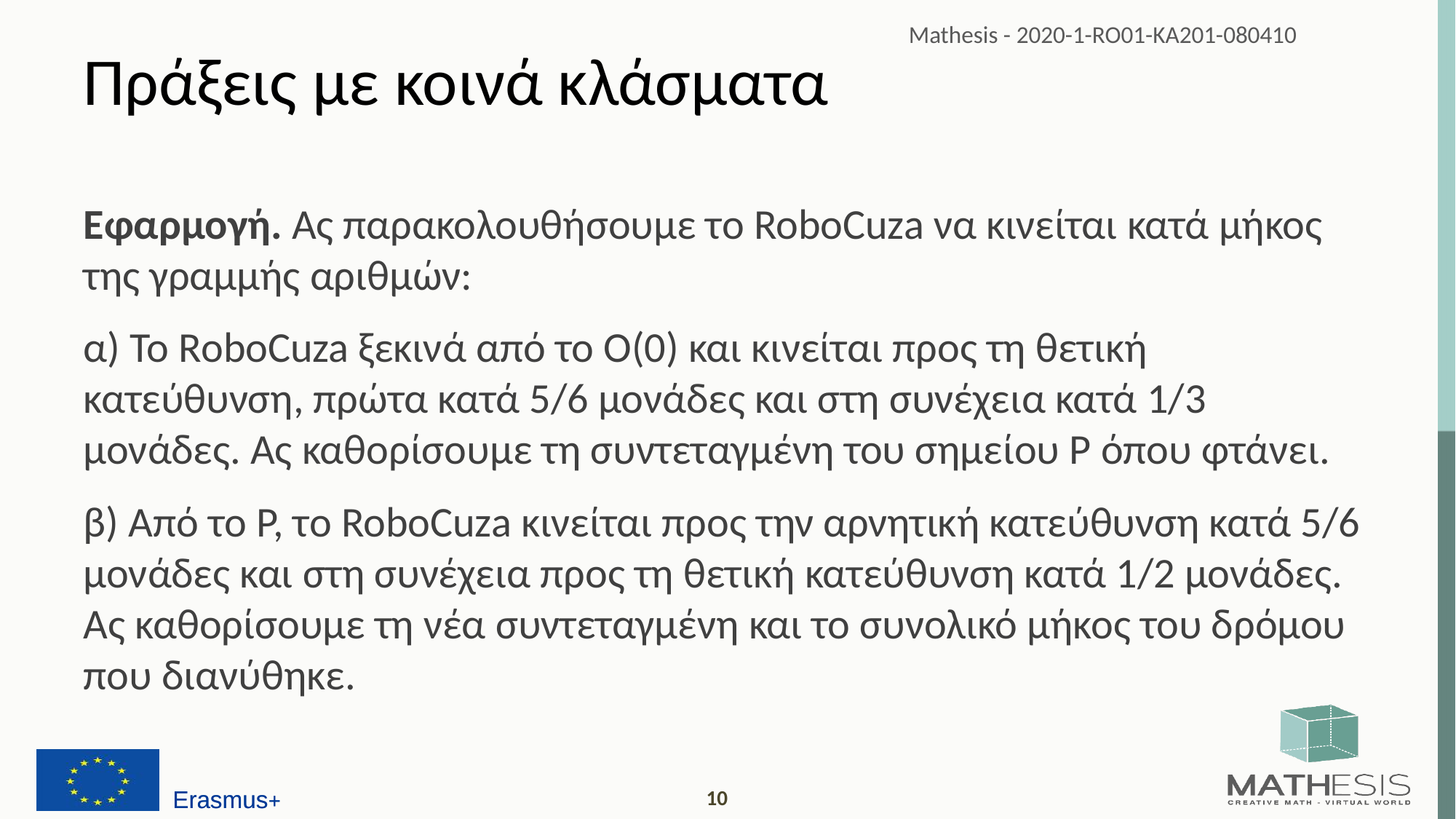

# Πράξεις με κοινά κλάσματα

Εφαρμογή. Ας παρακολουθήσουμε το RoboCuza να κινείται κατά μήκος της γραμμής αριθμών:
α) Το RoboCuza ξεκινά από το O(0) και κινείται προς τη θετική κατεύθυνση, πρώτα κατά 5/6 μονάδες και στη συνέχεια κατά 1/3 μονάδες. Ας καθορίσουμε τη συντεταγμένη του σημείου P όπου φτάνει.
β) Από το P, το RoboCuza κινείται προς την αρνητική κατεύθυνση κατά 5/6 μονάδες και στη συνέχεια προς τη θετική κατεύθυνση κατά 1/2 μονάδες. Ας καθορίσουμε τη νέα συντεταγμένη και το συνολικό μήκος του δρόμου που διανύθηκε.